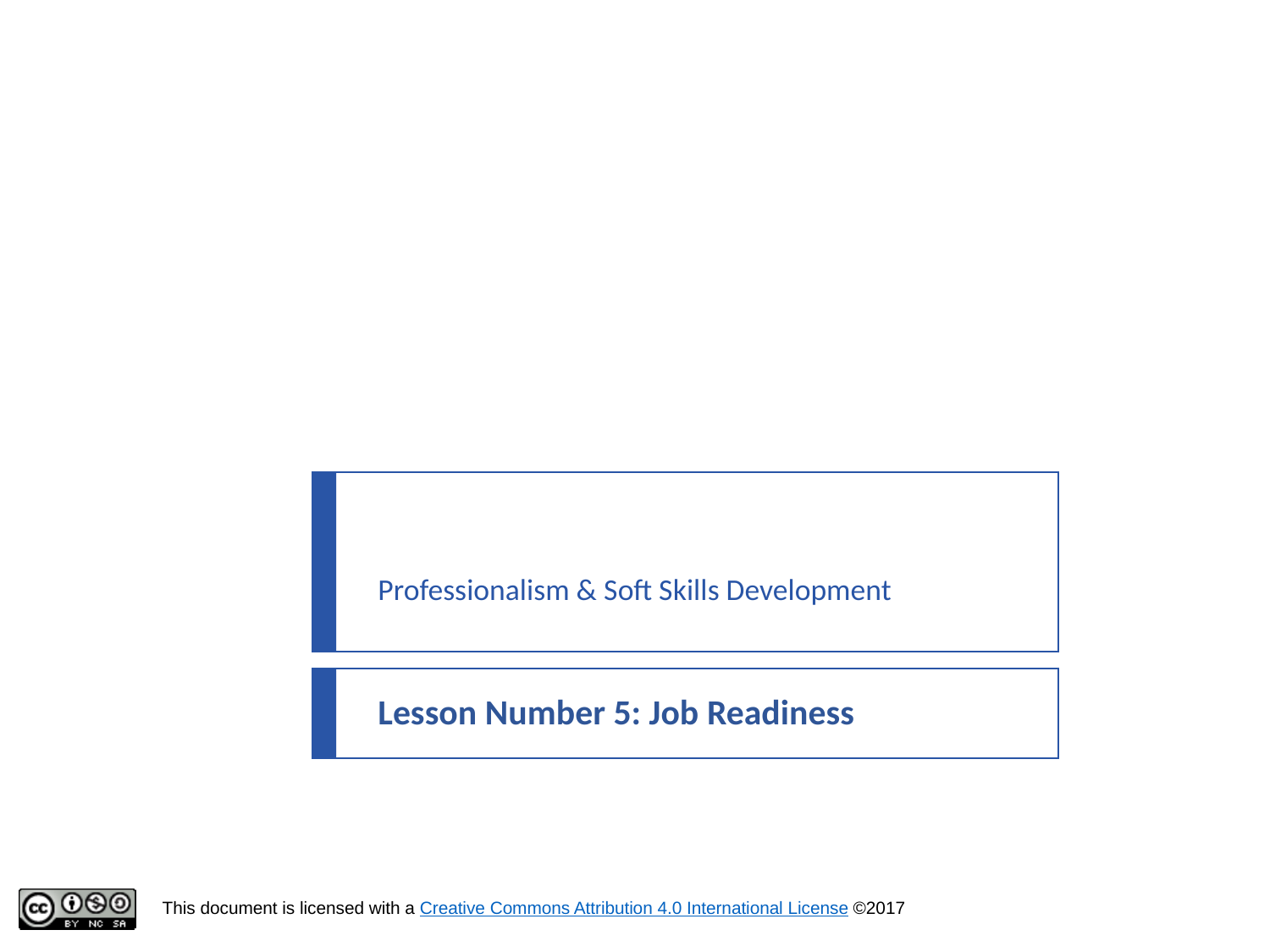

# Professionalism & Soft Skills Development
Lesson Number 5: Job Readiness